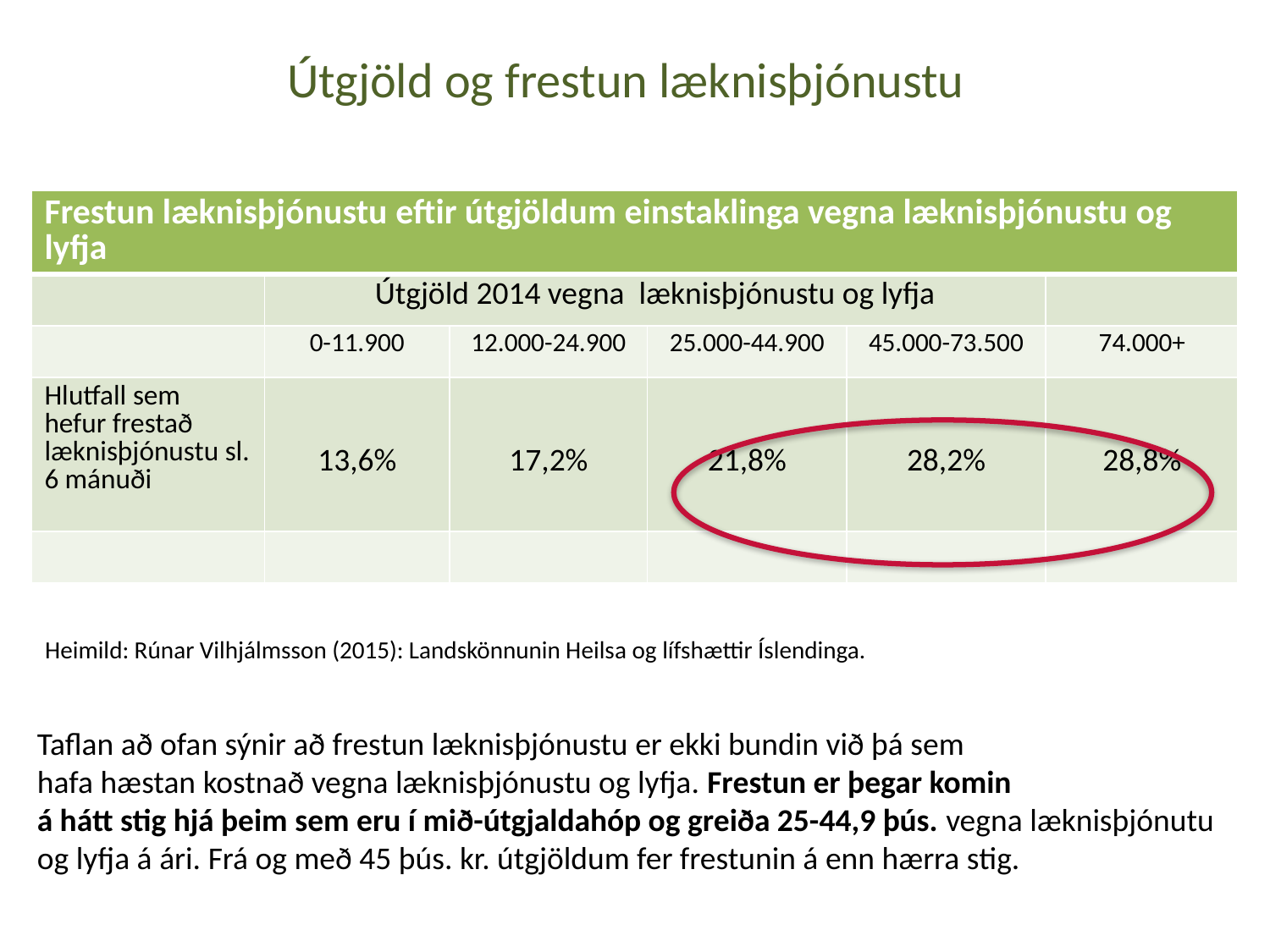

# Útgjöld og frestun læknisþjónustu
| Frestun læknisþjónustu eftir útgjöldum einstaklinga vegna læknisþjónustu og lyfja |  |  |  |  |  |
| --- | --- | --- | --- | --- | --- |
|  | Útgjöld 2014 vegna læknisþjónustu og lyfja |  |  |  |  |
|  | 0-11.900 | 12.000-24.900 | 25.000-44.900 | 45.000-73.500 | 74.000+ |
| Hlutfall sem hefur frestað læknisþjónustu sl. 6 mánuði | 13,6% | 17,2% | 21,8% | 28,2% | 28,8% |
|  |  |  |  |  |  |

Heimild: Rúnar Vilhjálmsson (2015): Landskönnunin Heilsa og lífshættir Íslendinga.
Taflan að ofan sýnir að frestun læknisþjónustu er ekki bundin við þá sem
hafa hæstan kostnað vegna læknisþjónustu og lyfja. Frestun er þegar komin
á hátt stig hjá þeim sem eru í mið-útgjaldahóp og greiða 25-44,9 þús. vegna læknisþjónutu og lyfja á ári. Frá og með 45 þús. kr. útgjöldum fer frestunin á enn hærra stig.